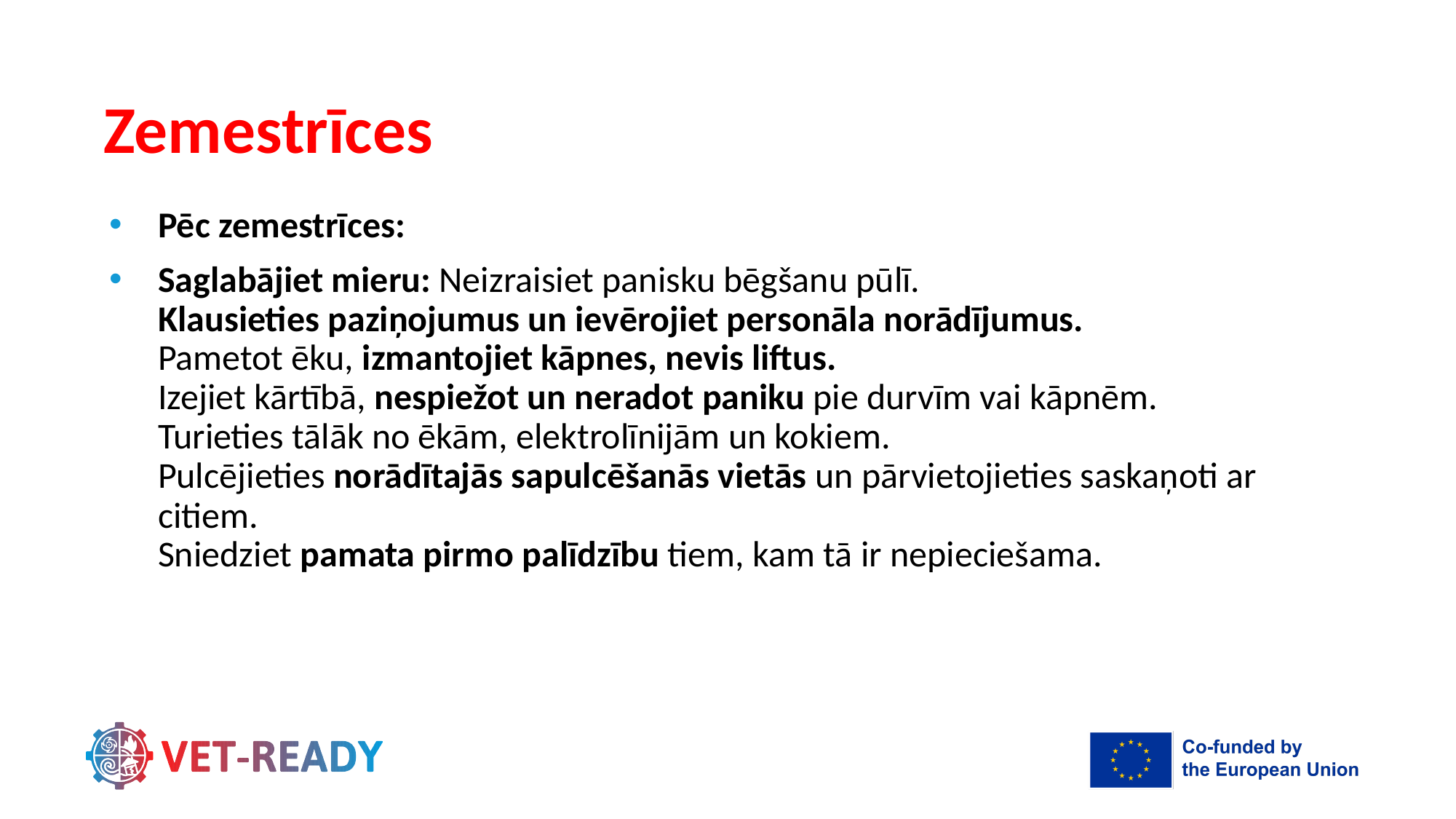

# Zemestrīces
Pēc zemestrīces:
Saglabājiet mieru: Neizraisiet panisku bēgšanu pūlī.
Klausieties paziņojumus un ievērojiet personāla norādījumus.
Pametot ēku, izmantojiet kāpnes, nevis liftus.
Izejiet kārtībā, nespiežot un neradot paniku pie durvīm vai kāpnēm.
Turieties tālāk no ēkām, elektrolīnijām un kokiem.
Pulcējieties norādītajās sapulcēšanās vietās un pārvietojieties saskaņoti ar citiem.
Sniedziet pamata pirmo palīdzību tiem, kam tā ir nepieciešama.